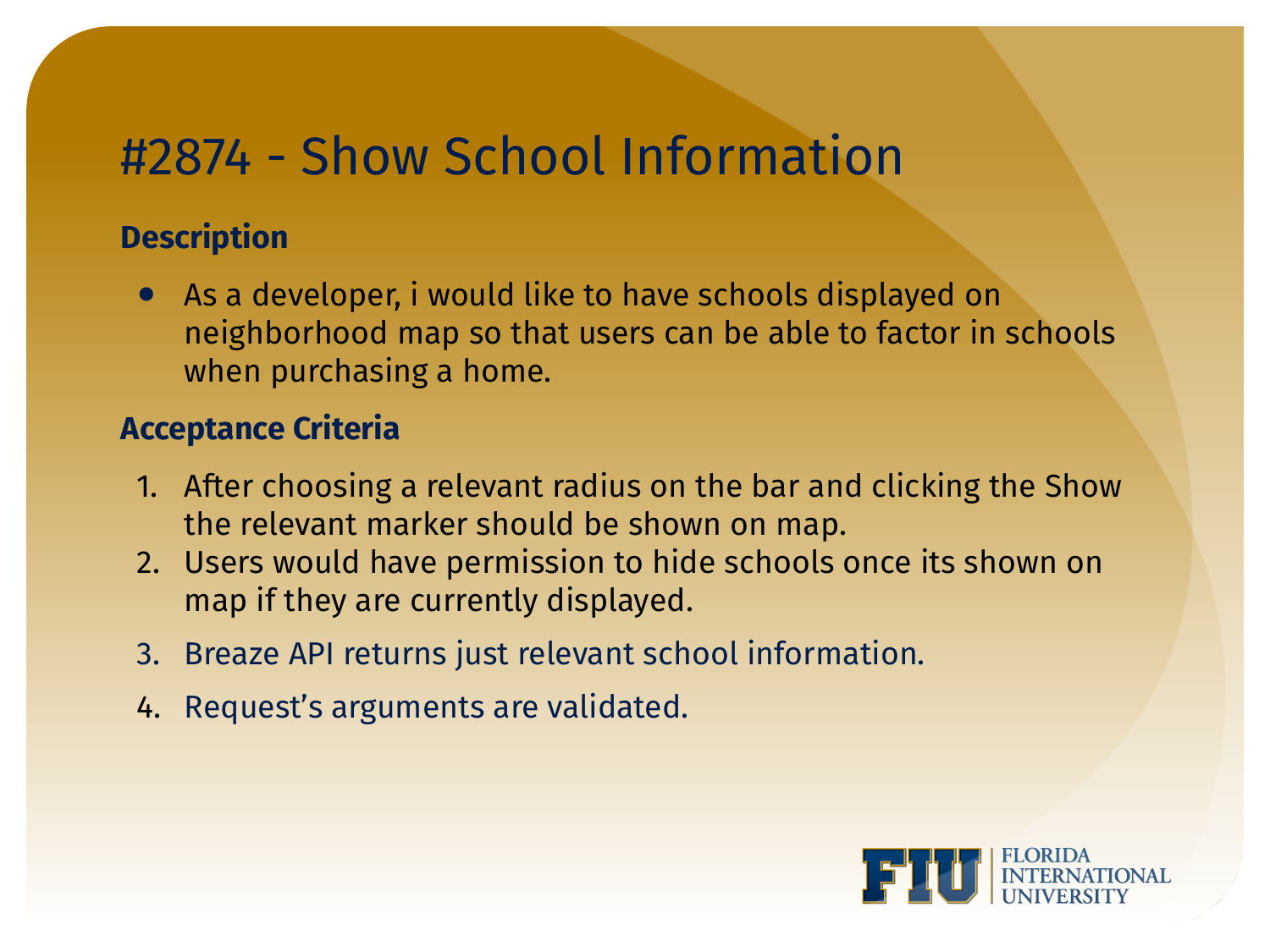

# #2874 - Show School Information
Description
As a developer, i would like to have schools displayed on neighborhood map so that users can be able to factor in schools when purchasing a home.
Acceptance Criteria
After choosing a relevant radius on the bar and clicking the Show the relevant marker should be shown on map.
Users would have permission to hide schools once its shown on map if they are currently displayed.
Breaze API returns just relevant school information.
Request’s arguments are validated.